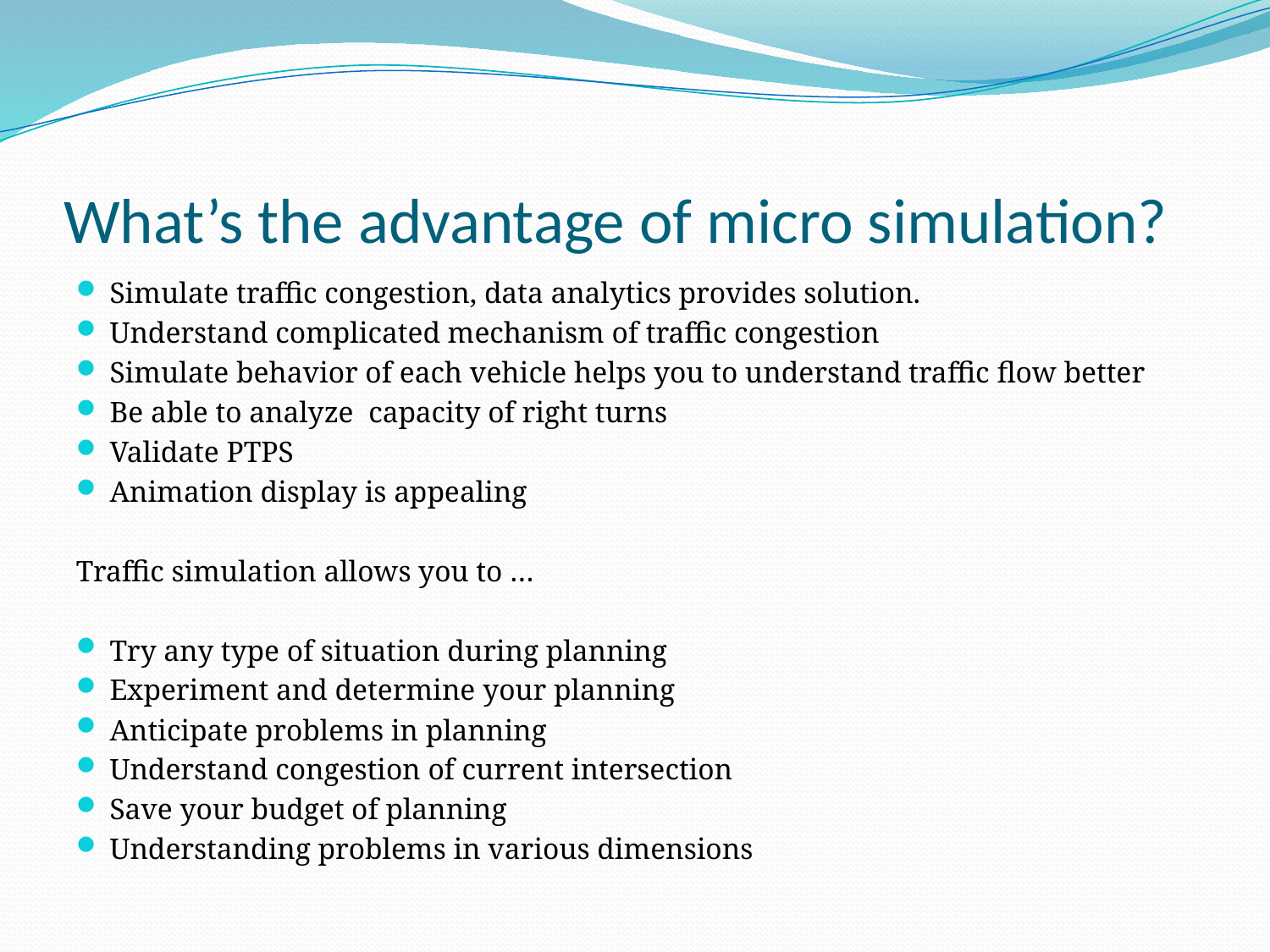

# What’s the advantage of micro simulation?
Simulate traffic congestion, data analytics provides solution.
Understand complicated mechanism of traffic congestion
Simulate behavior of each vehicle helps you to understand traffic flow better
Be able to analyze  capacity of right turns
Validate PTPS
Animation display is appealing

Traffic simulation allows you to …

Try any type of situation during planning
Experiment and determine your planning
Anticipate problems in planning
Understand congestion of current intersection
Save your budget of planning
Understanding problems in various dimensions